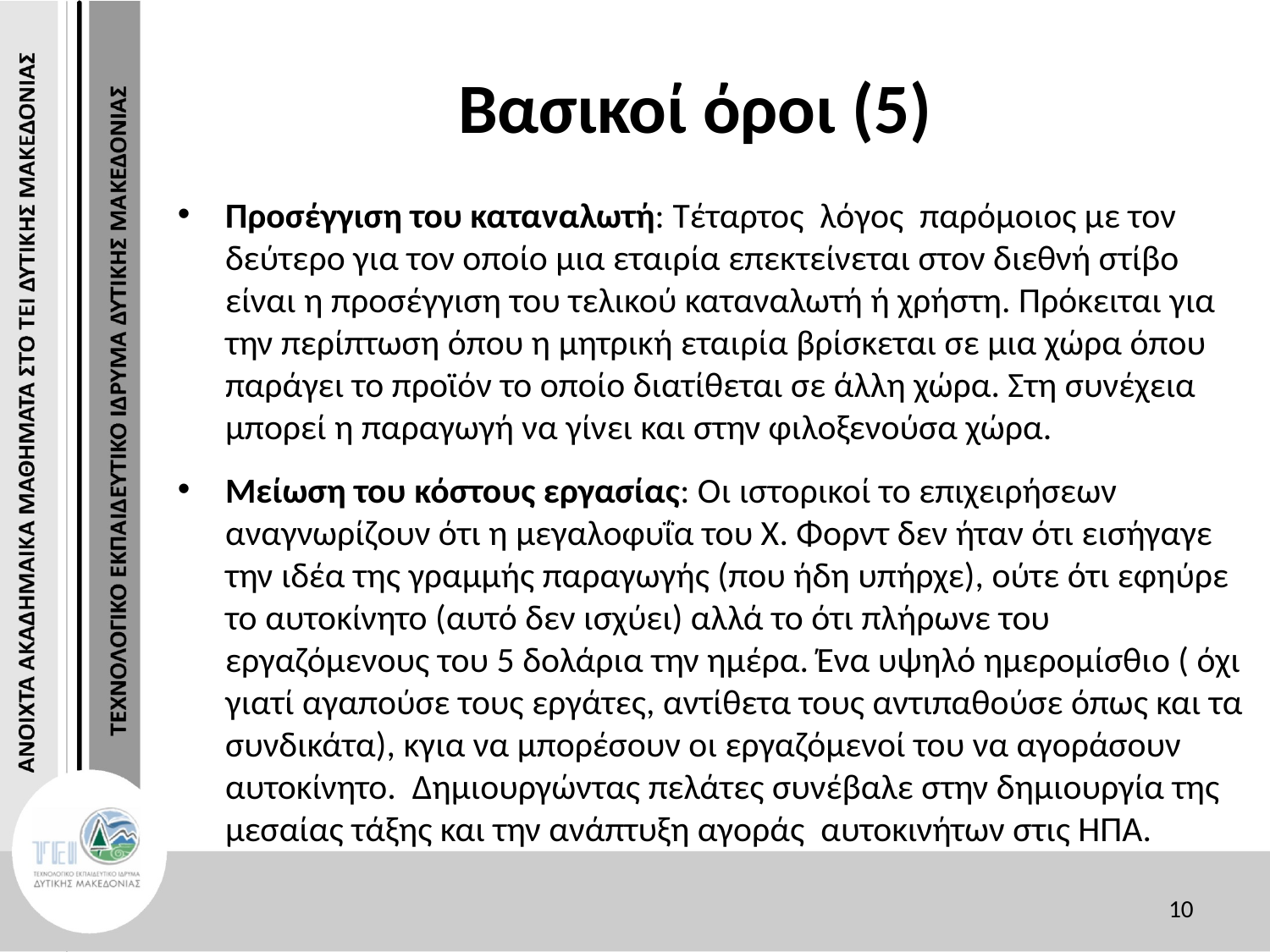

# Βασικοί όροι (5)
Προσέγγιση του καταναλωτή: Τέταρτος  λόγος  παρόμοιος με τον δεύτερο για τον οποίο μια εταιρία επεκτείνεται στον διεθνή στίβο είναι η προσέγγιση του τελικού καταναλωτή ή χρήστη. Πρόκειται για την περίπτωση όπου η μητρική εταιρία βρίσκεται σε μια χώρα όπου παράγει το προϊόν το οποίο διατίθεται σε άλλη χώρα. Στη συνέχεια μπορεί η παραγωγή να γίνει και στην φιλοξενούσα χώρα.
Μείωση του κόστους εργασίας: Οι ιστορικοί το επιχειρήσεων αναγνωρίζουν ότι η μεγαλοφυΐα του Χ. Φορντ δεν ήταν ότι εισήγαγε την ιδέα της γραμμής παραγωγής (που ήδη υπήρχε), ούτε ότι εφηύρε το αυτοκίνητο (αυτό δεν ισχύει) αλλά το ότι πλήρωνε του εργαζόμενους του 5 δολάρια την ημέρα. Ένα υψηλό ημερομίσθιο ( όχι γιατί αγαπούσε τους εργάτες, αντίθετα τους αντιπαθούσε όπως και τα συνδικάτα), κγια να μπορέσουν οι εργαζόμενοί του να αγοράσουν αυτοκίνητο.  Δημιουργώντας πελάτες συνέβαλε στην δημιουργία της μεσαίας τάξης και την ανάπτυξη αγοράς  αυτοκινήτων στις ΗΠΑ.

10